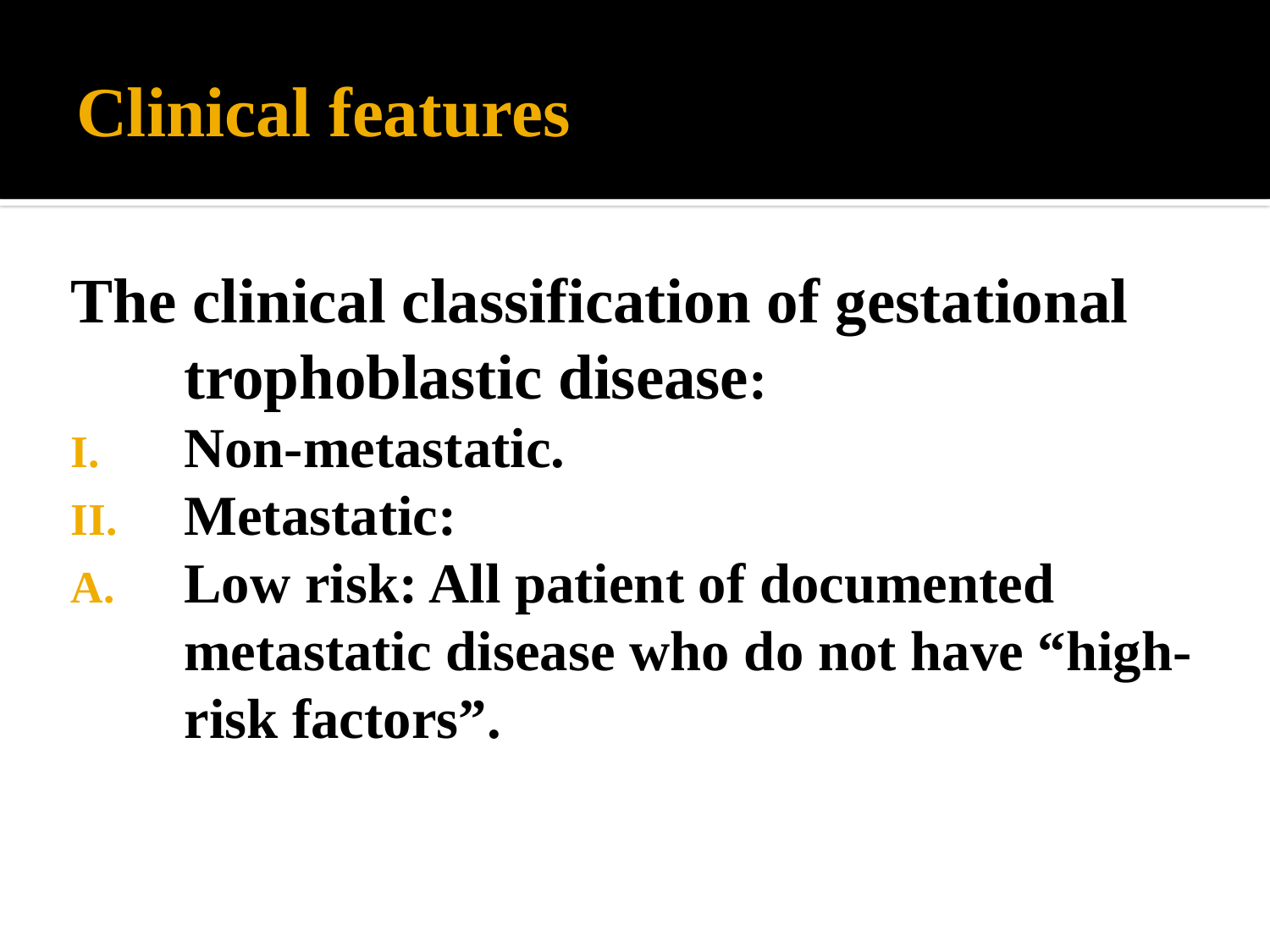

# Clinical features
The clinical classification of gestational trophoblastic disease:
Non-metastatic.
Metastatic:
Low risk: All patient of documented metastatic disease who do not have “high-risk factors”.